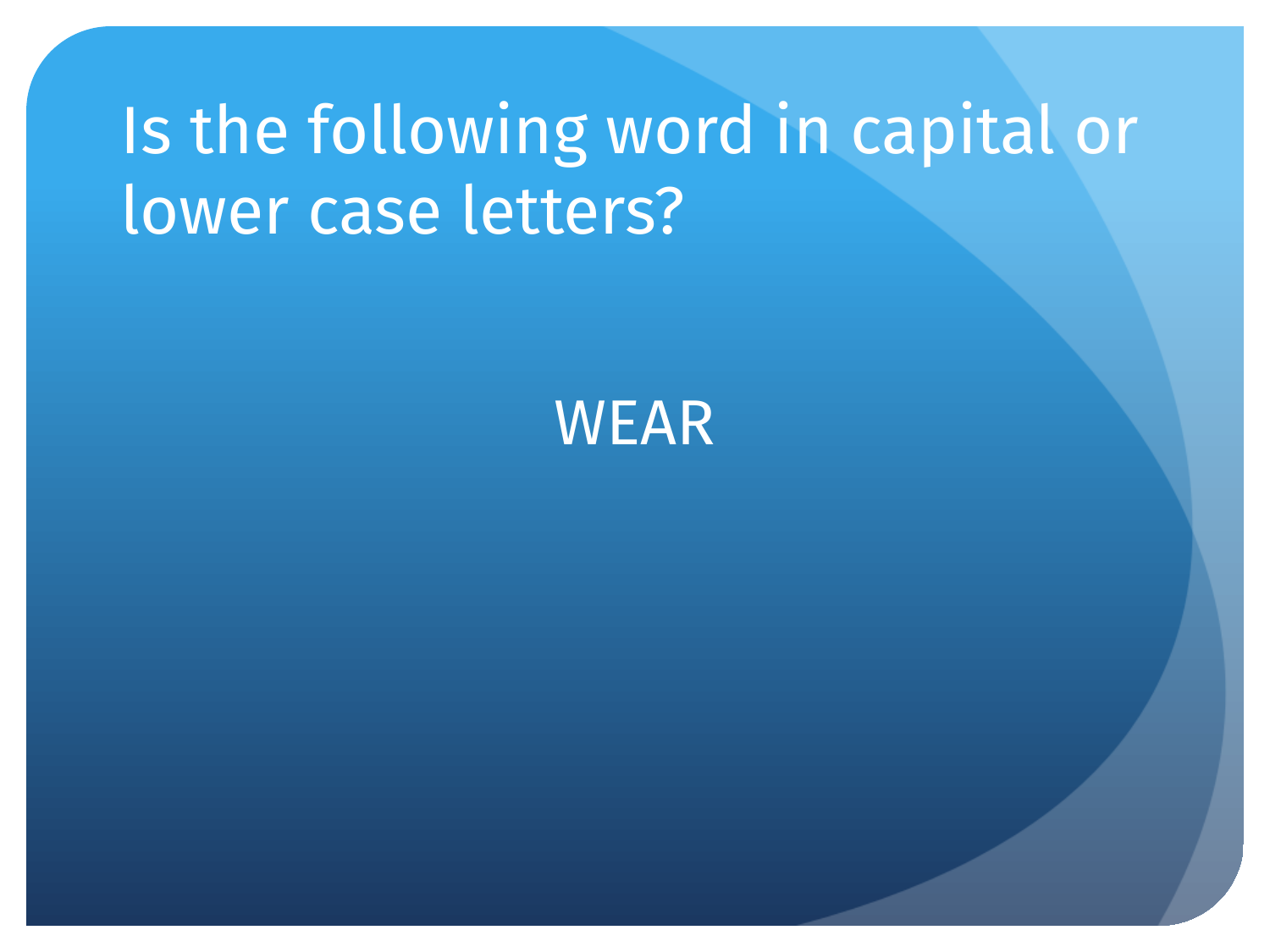

# Is the following word in capital or lower case letters?

WEAR